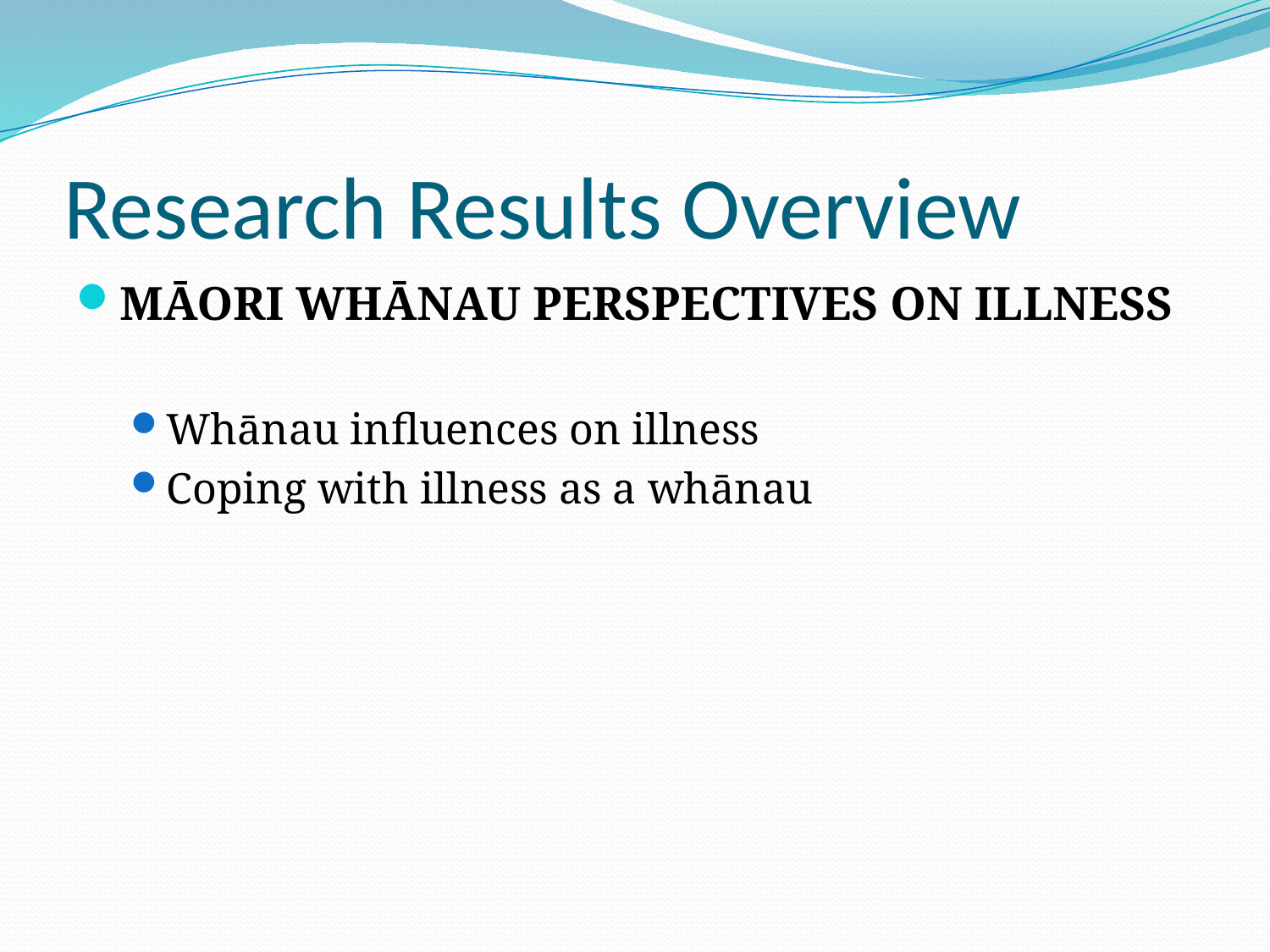

# Research Results Overview
MĀORI WHĀNAU PERSPECTIVES ON ILLNESS

Whānau influences on illness
Coping with illness as a whānau